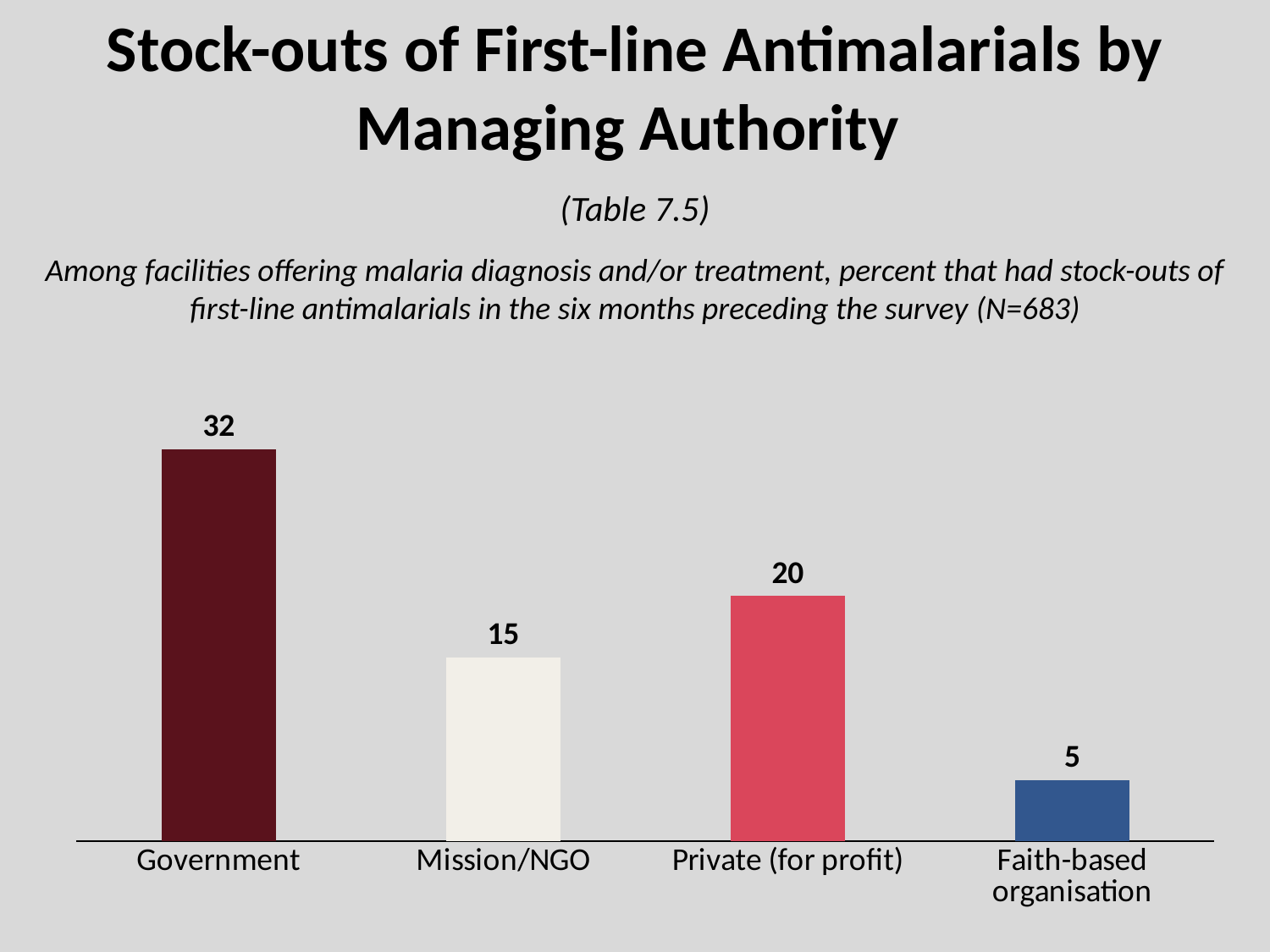

# Stock-outs of First-line Antimalarials by Managing Authority
(Table 7.5)
Among facilities offering malaria diagnosis and/or treatment, percent that had stock-outs of first-line antimalarials in the six months preceding the survey (N=683)

### Chart

| Category |  |
|---|---|
| Government | 32.0 |
| Mission/NGO | 15.0 |
| Private (for profit) | 20.0 |
| Faith-based organisation | 5.0 |